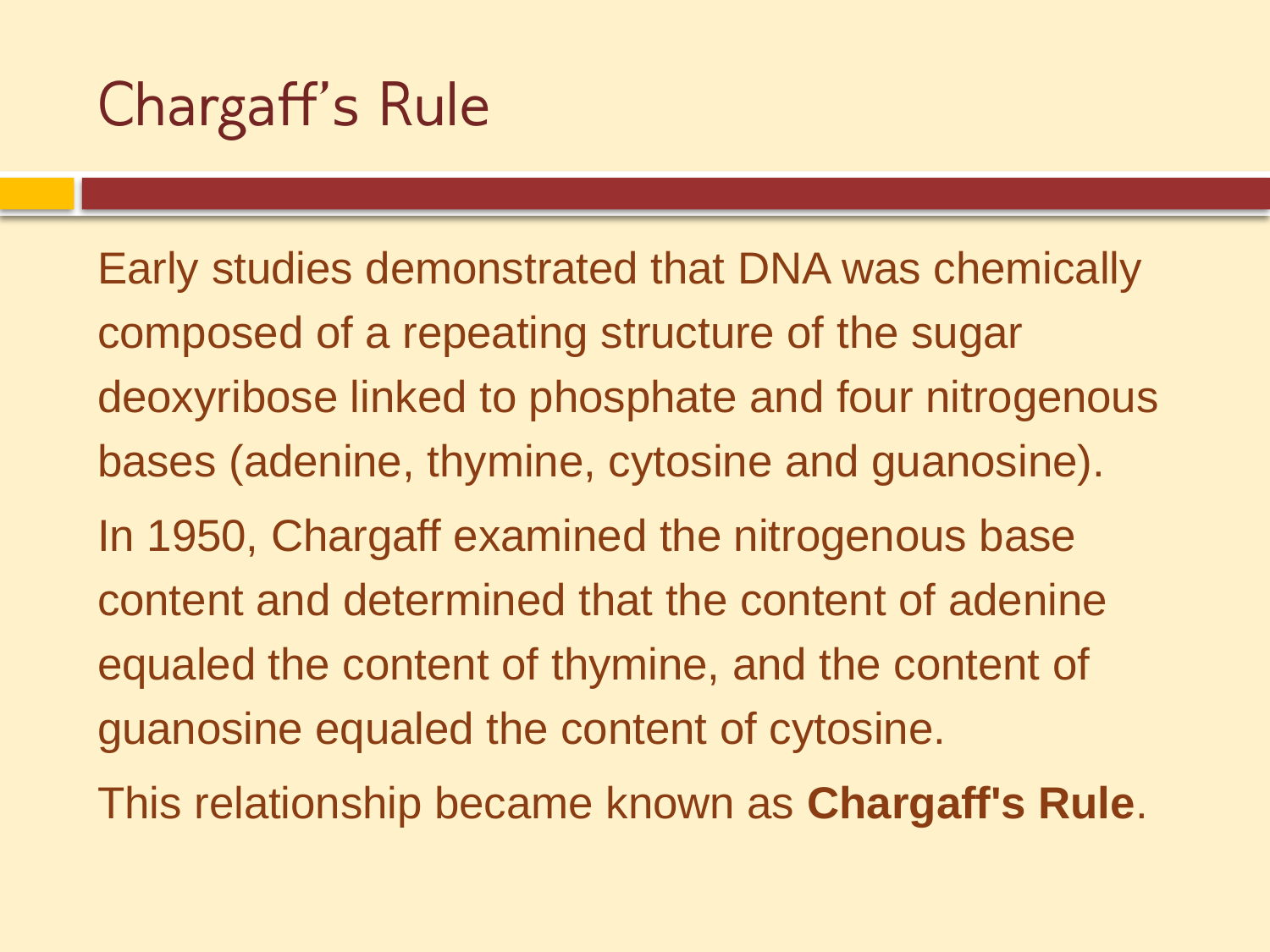

# Chargaff’s Rule
Early studies demonstrated that DNA was chemically composed of a repeating structure of the sugar deoxyribose linked to phosphate and four nitrogenous bases (adenine, thymine, cytosine and guanosine).
In 1950, Chargaff examined the nitrogenous base content and determined that the content of adenine equaled the content of thymine, and the content of guanosine equaled the content of cytosine.
This relationship became known as Chargaff's Rule.